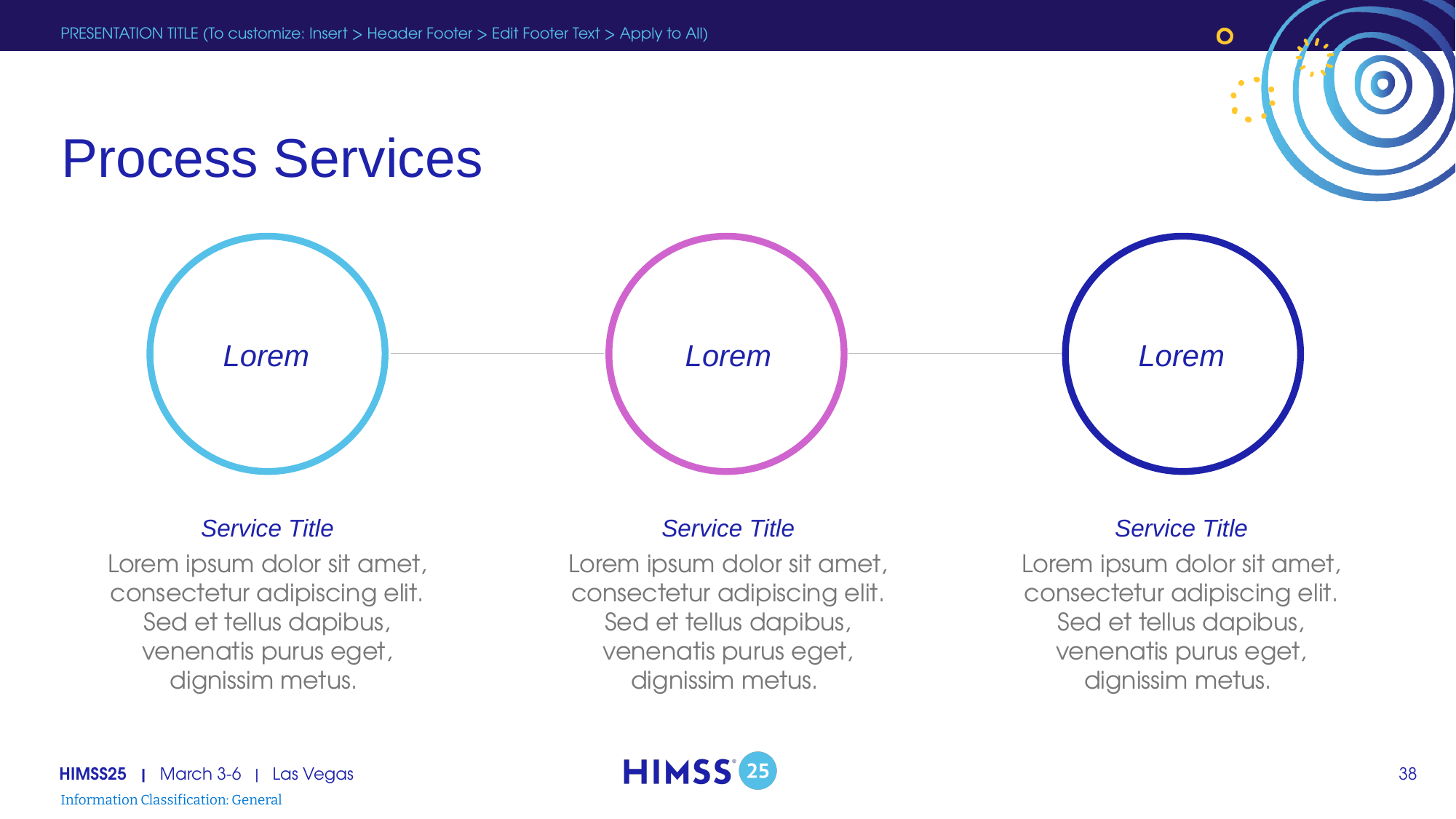

PRESENTATION TITLE (To customize: Insert > Header Footer > Edit Footer Text > Apply to All)
# Process Services

Lorem
Lorem
Lorem
Service Title
Service Title
Service Title
Lorem ipsum dolor sit amet, consectetur adipiscing elit. Sed et tellus dapibus, venenatis purus eget, dignissim metus.
Lorem ipsum dolor sit amet, consectetur adipiscing elit. Sed et tellus dapibus, venenatis purus eget, dignissim metus.
Lorem ipsum dolor sit amet, consectetur adipiscing elit. Sed et tellus dapibus, venenatis purus eget, dignissim metus.
38